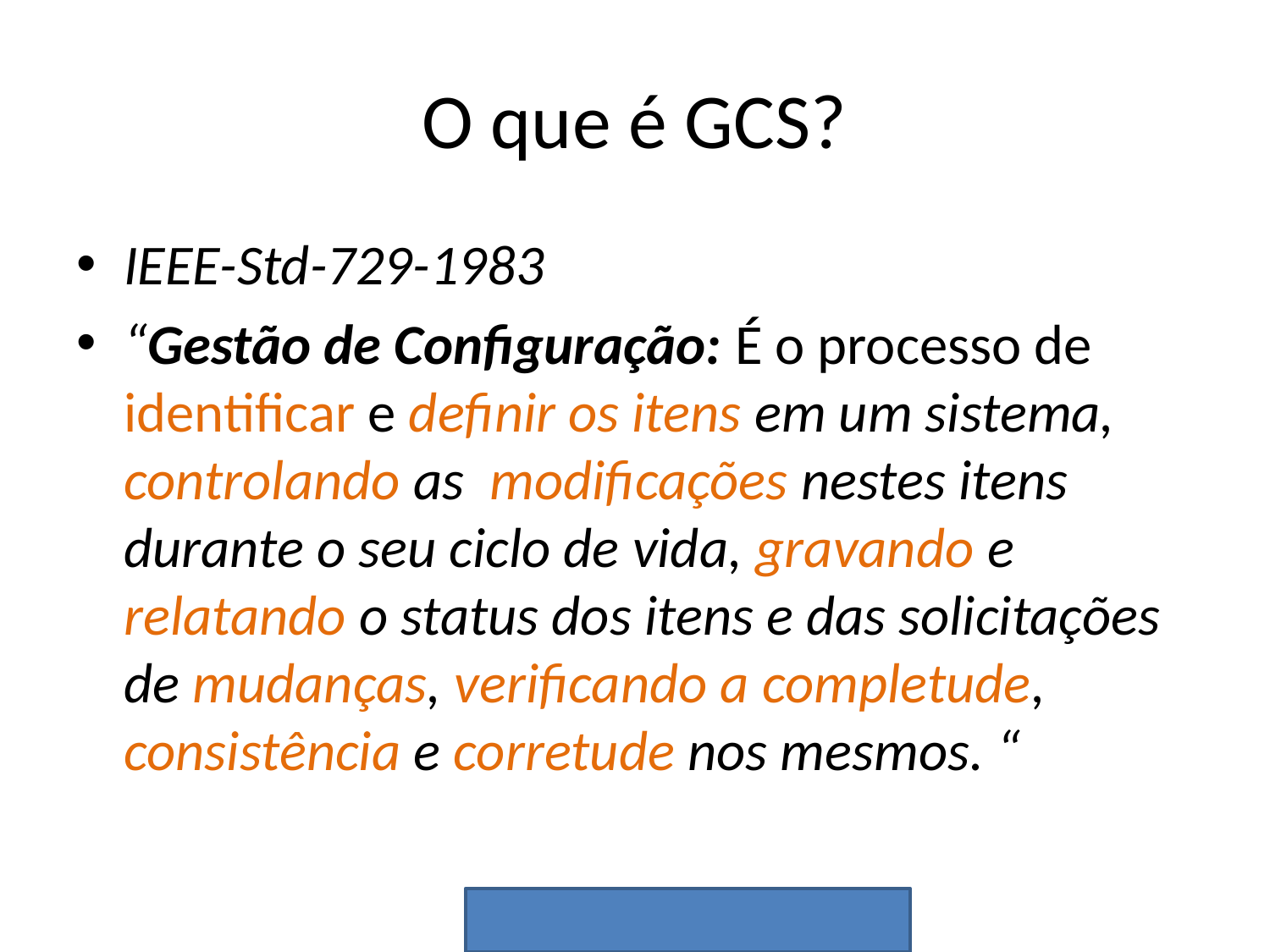

# O que é GCS?
IEEE-Std-729-1983
“Gestão de Configuração: É o processo de identificar e definir os itens em um sistema, controlando as  modificações nestes itens durante o seu ciclo de vida, gravando e relatando o status dos itens e das solicitações de mudanças, verificando a completude, consistência e corretude nos mesmos. “